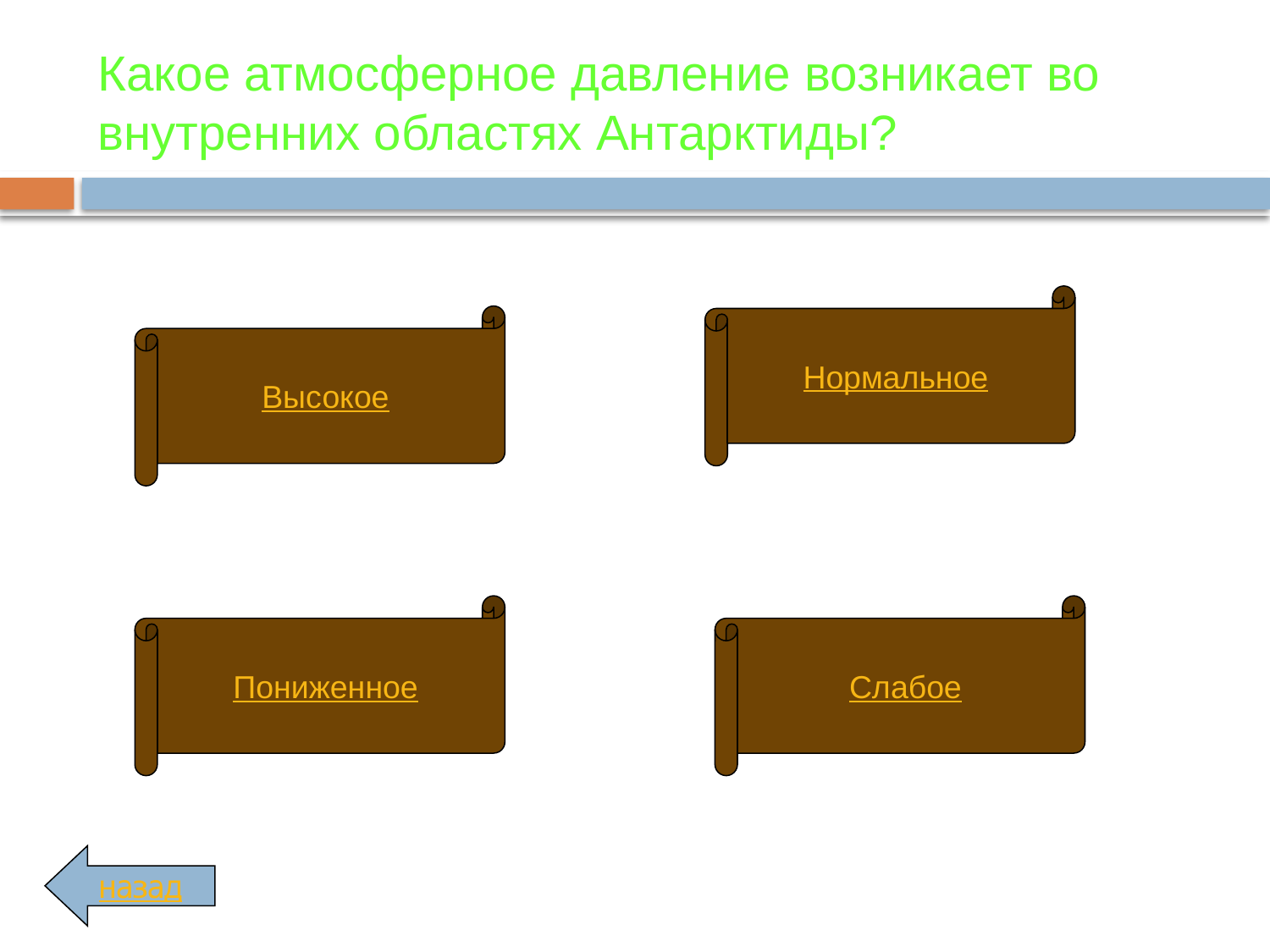

# Какое атмосферное давление возникает во внутренних областях Антарктиды?
Нормальное
Высокое
Пониженное
Слабое
назад